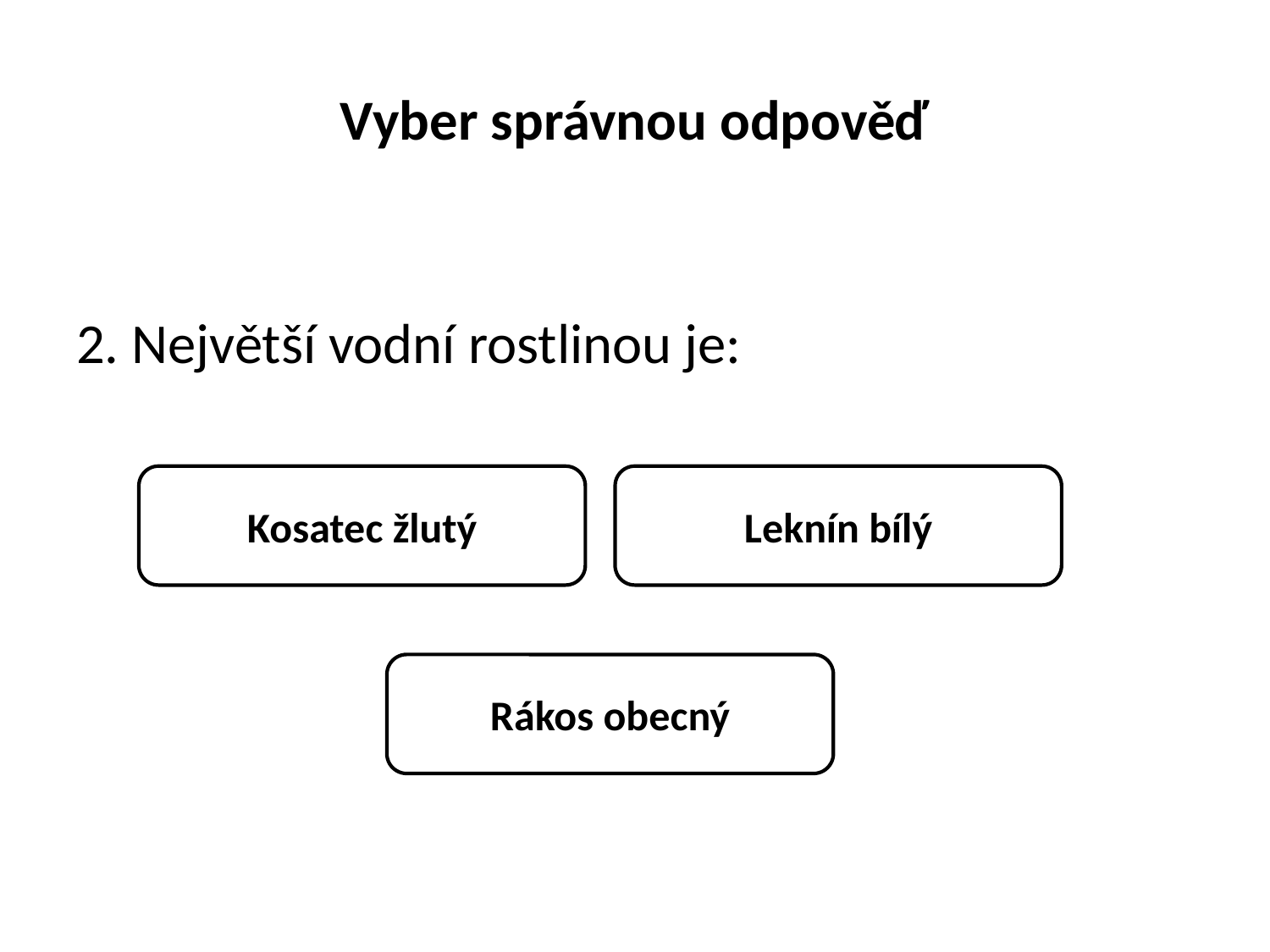

# Vyber správnou odpověď

2. Největší vodní rostlinou je:
Kosatec žlutý
Leknín bílý
Rákos obecný